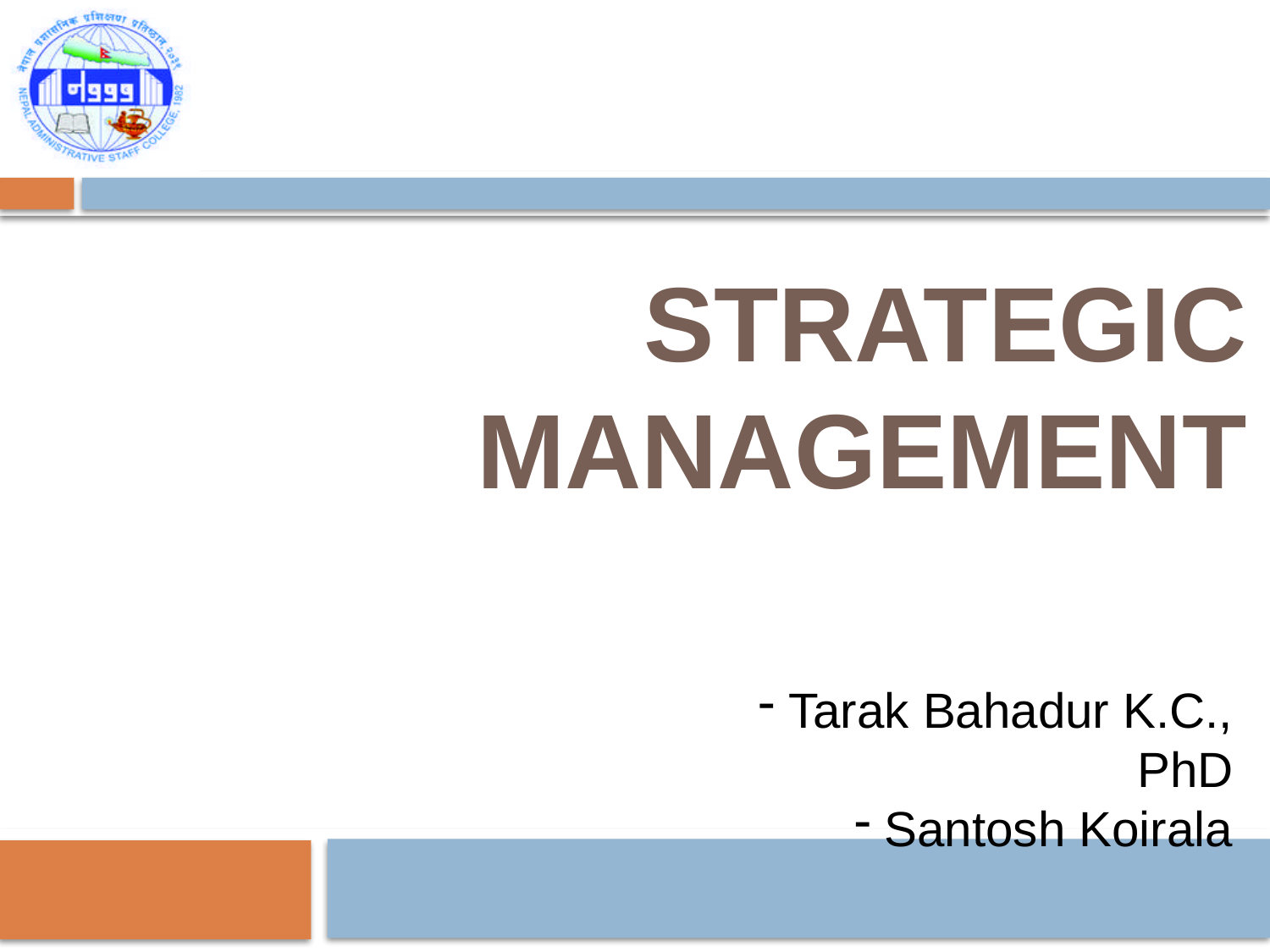

# Strategic management
Tarak Bahadur K.C., PhD
Santosh Koirala